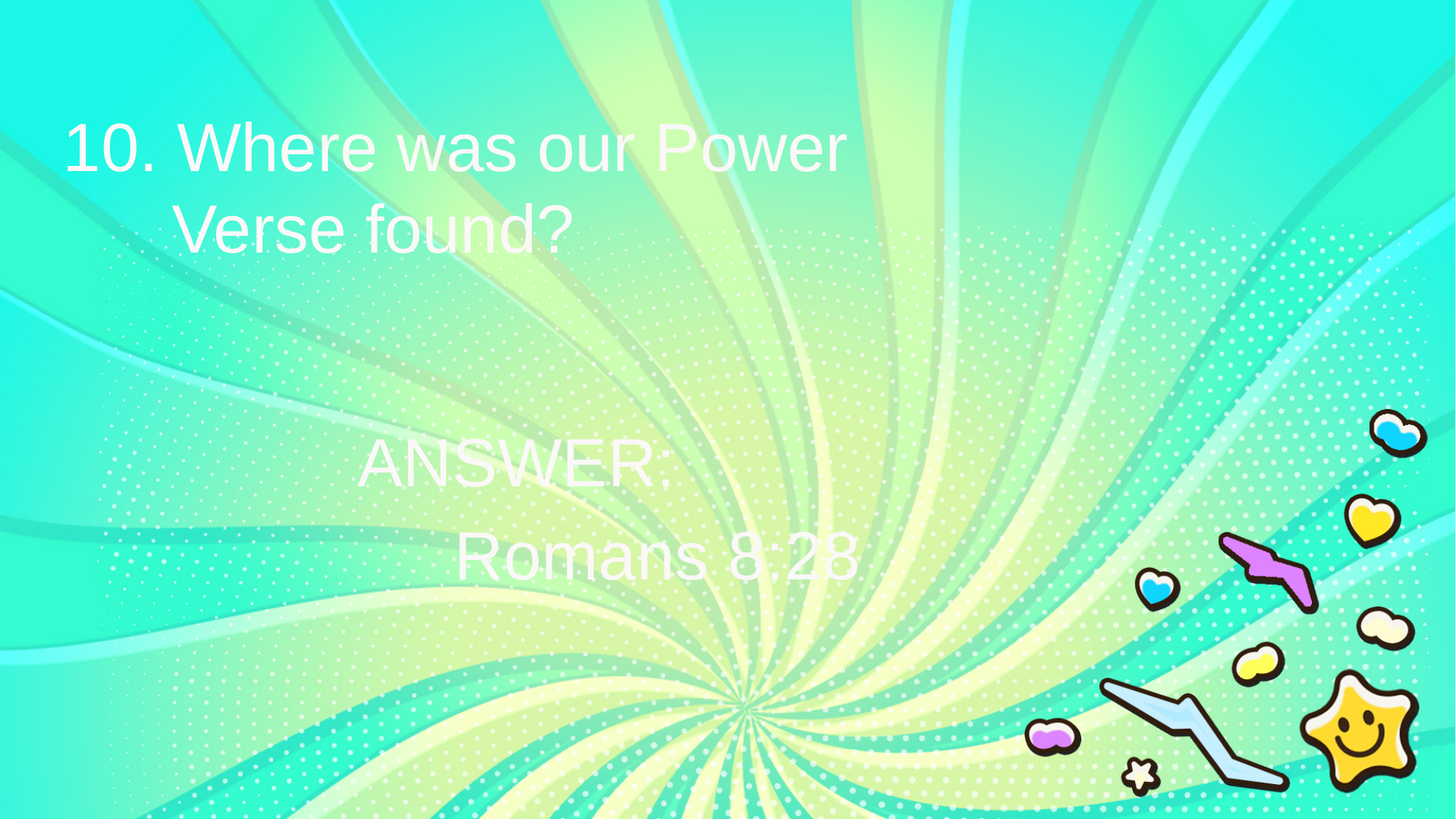

10. Where was our Power
	Verse found?
ANSWER:
Romans 8:28